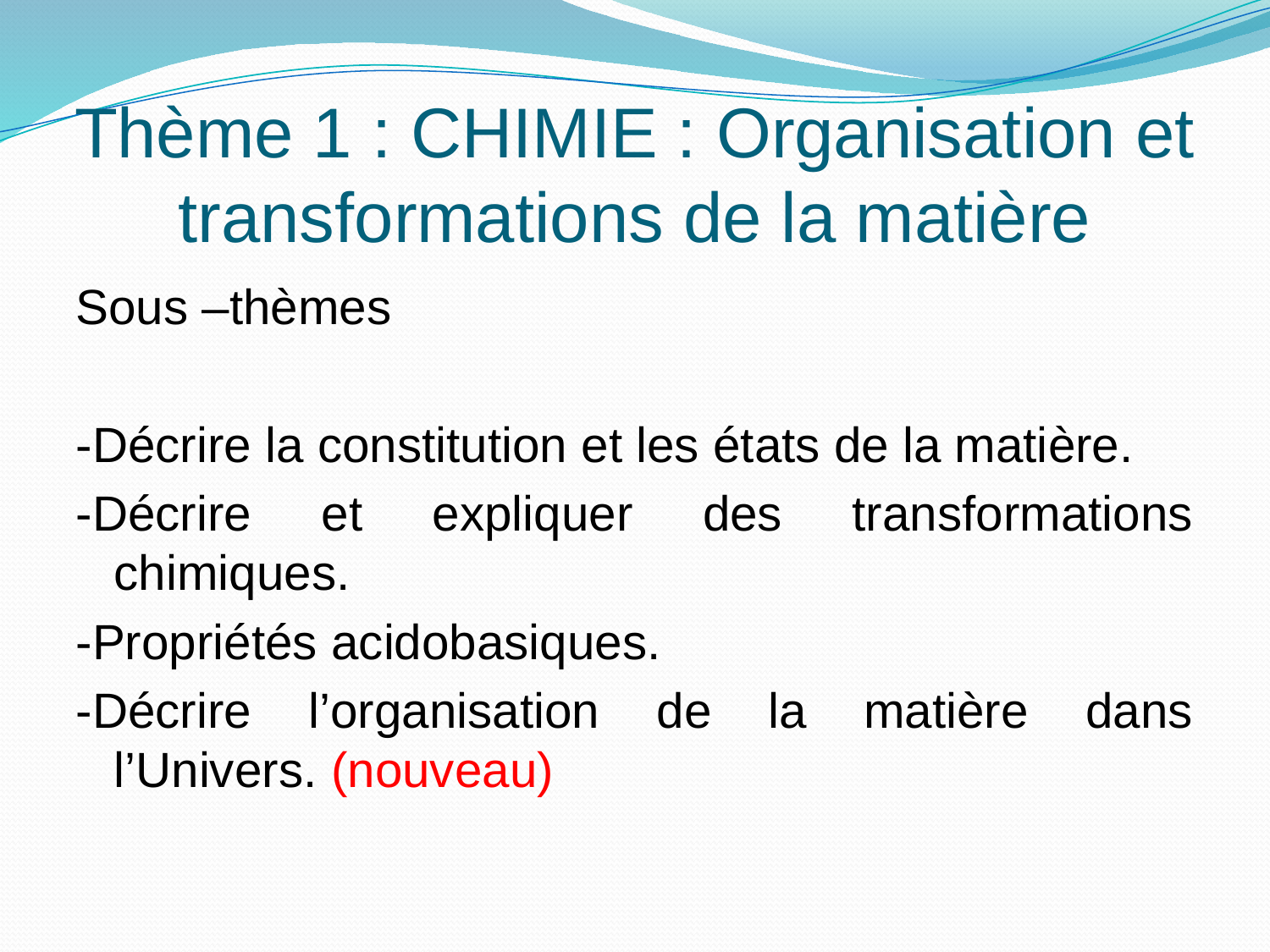

# Thème 1 : CHIMIE : Organisation et transformations de la matière
Sous –thèmes

-Décrire la constitution et les états de la matière.
-Décrire et expliquer des transformations chimiques.
-Propriétés acidobasiques.
-Décrire l’organisation de la matière dans l’Univers. (nouveau)